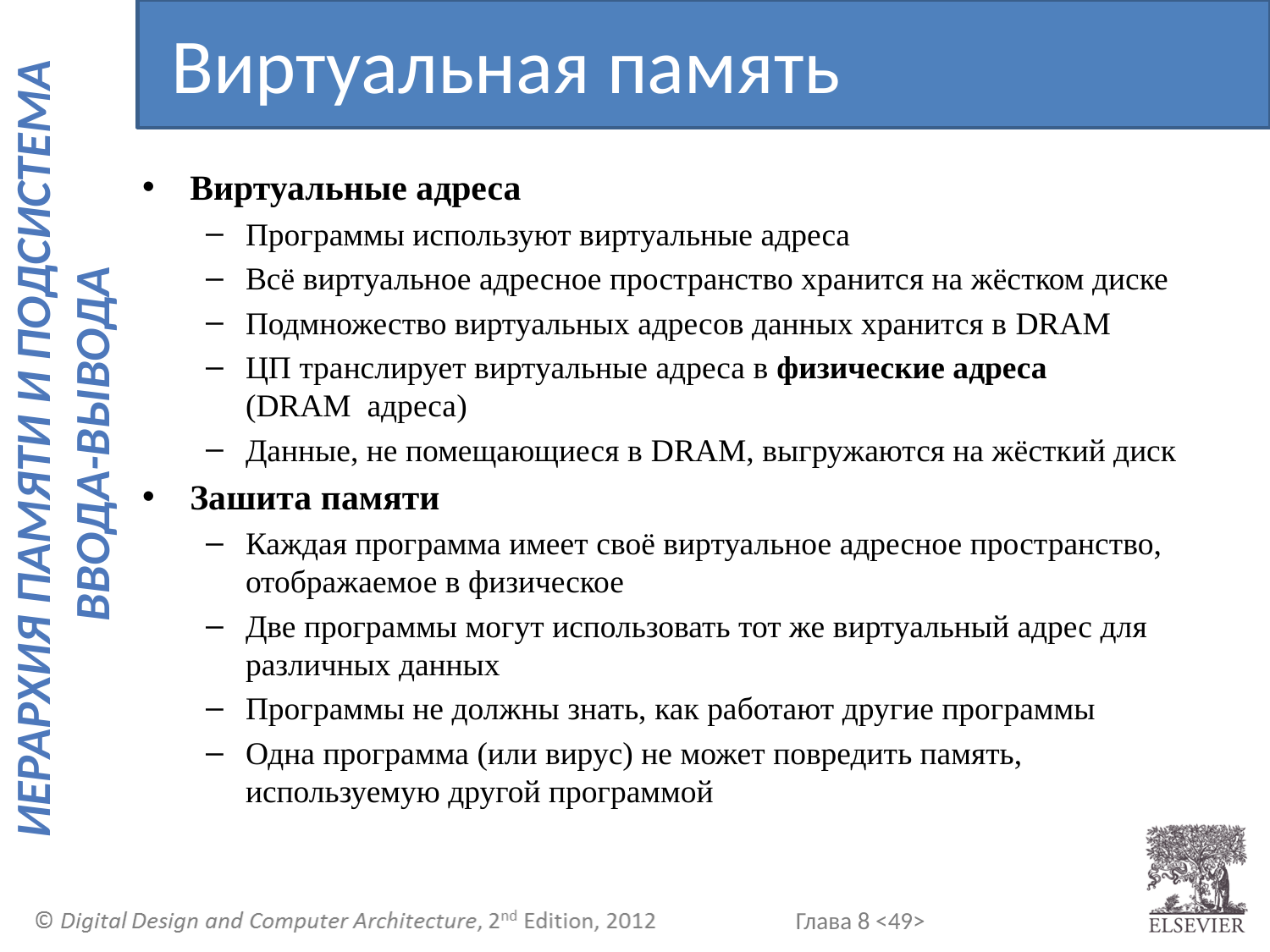

Виртуальная память
Виртуальные адреса
Программы используют виртуальные адреса
Всё виртуальное адресное пространство хранится на жёстком диске
Подмножество виртуальных адресов данных хранится в DRAM
ЦП транслирует виртуальные адреса в физические адреса (DRAM адреса)
Данные, не помещающиеся в DRAM, выгружаются на жёсткий диск
Зашита памяти
Каждая программа имеет своё виртуальное адресное пространство, отображаемое в физическое
Две программы могут использовать тот же виртуальный адрес для различных данных
Программы не должны знать, как работают другие программы
Одна программа (или вирус) не может повредить память, используемую другой программой